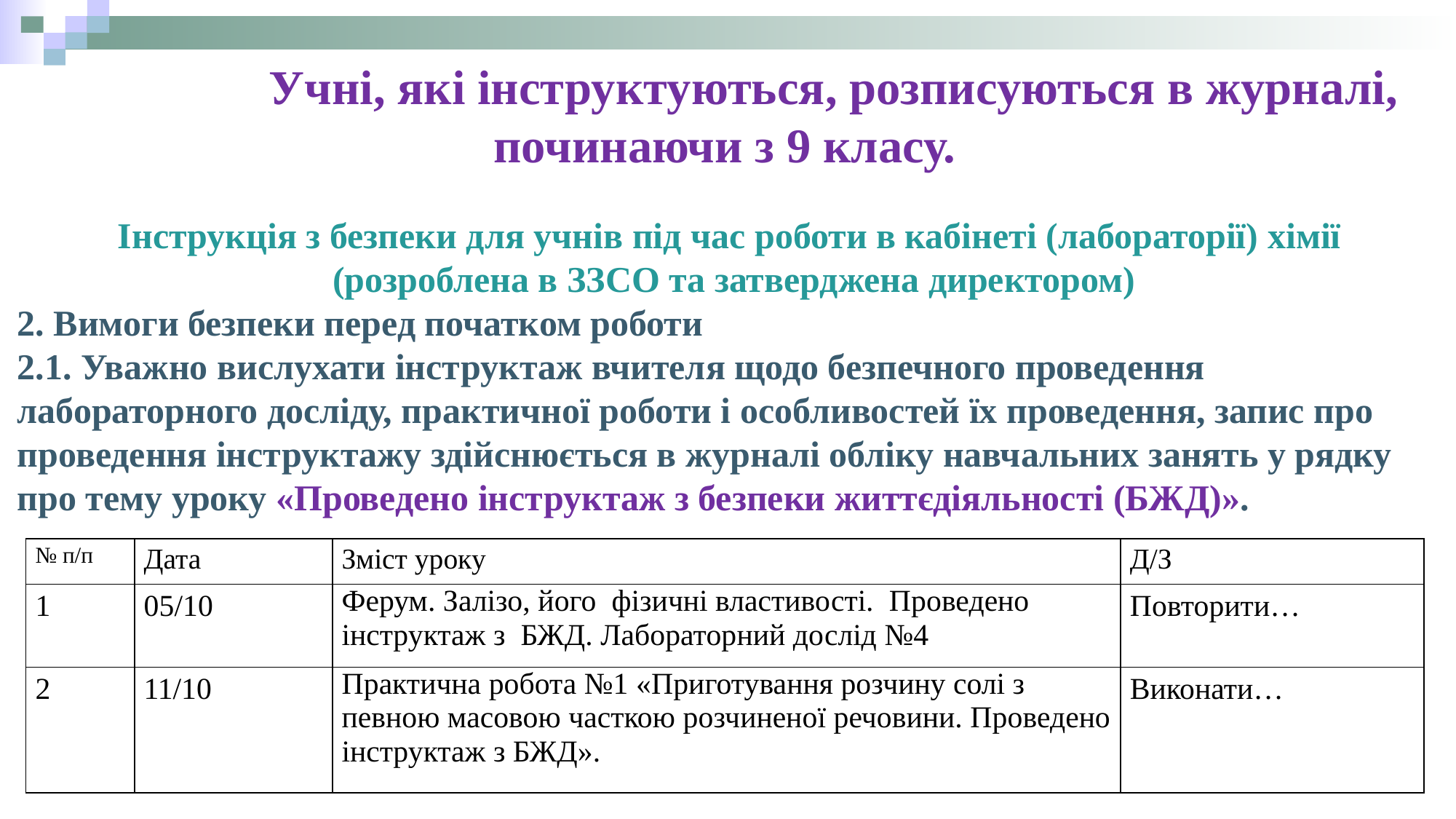

Учні, які інструктуються, розписуються в журналі, починаючи з 9 класу.
Інструкція з безпеки для учнів під час роботи в кабінеті (лабораторії) хімії
(розроблена в ЗЗСО та затверджена директором)
2. Вимоги безпеки перед початком роботи
2.1. Уважно вислухати інструктаж вчителя щодо безпечного проведення лабораторного досліду, практичної роботи і особливостей їх проведення, запис про проведення інструктажу здійснюється в журналі обліку навчальних занять у рядку про тему уроку «Проведено інструктаж з безпеки життєдіяльності (БЖД)».
| № п/п | Дата | Зміст уроку | Д/З |
| --- | --- | --- | --- |
| 1 | 05/10 | Ферум. Залізо, його фізичні властивості. Проведено інструктаж з БЖД. Лабораторний дослід №4 | Повторити… |
| 2 | 11/10 | Практична робота №1 «Приготування розчину солі з певною масовою часткою розчиненої речовини. Проведено інструктаж з БЖД». | Виконати… |